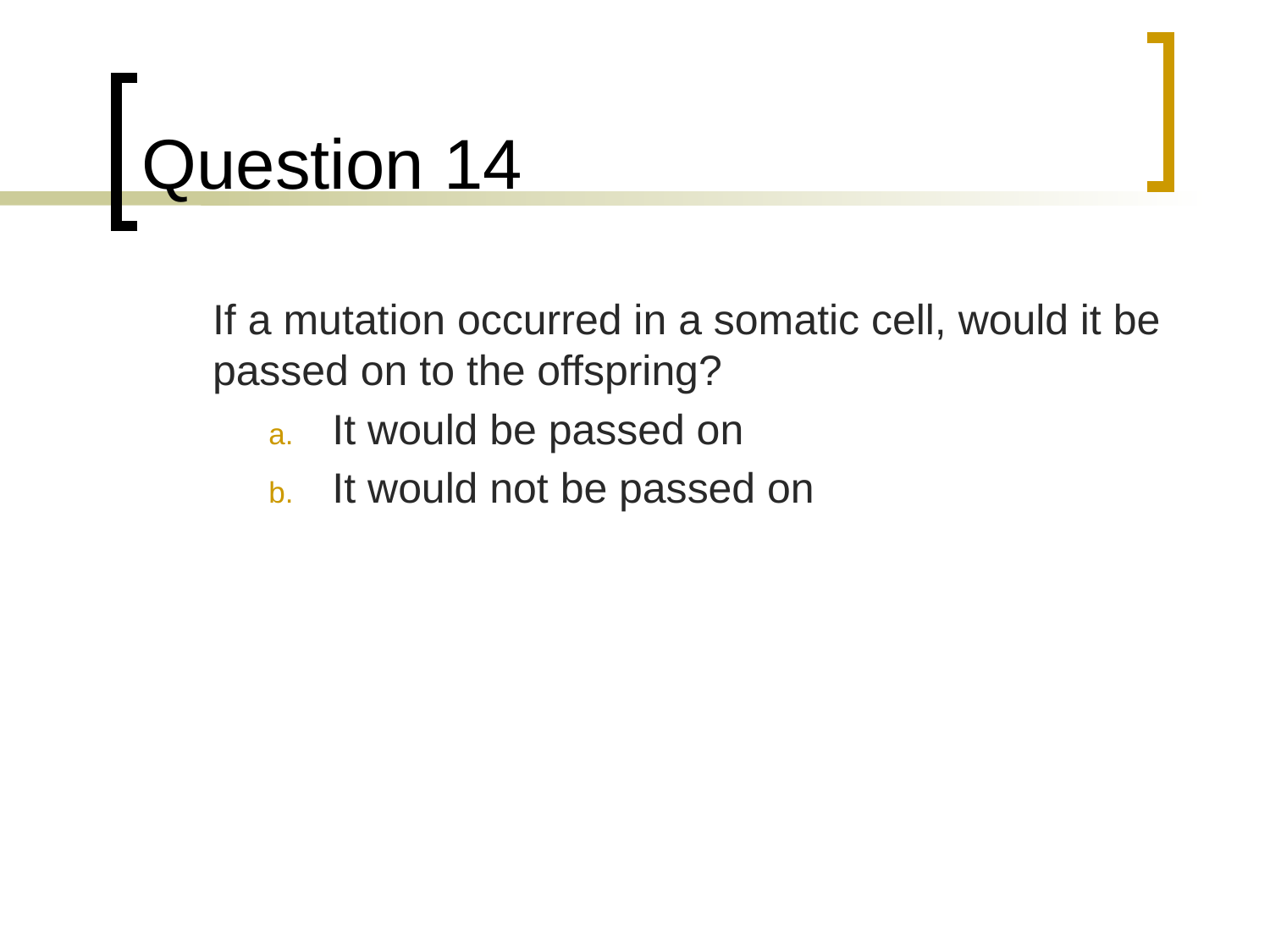

# Question 14
	If a mutation occurred in a somatic cell, would it be passed on to the offspring?
It would be passed on
It would not be passed on